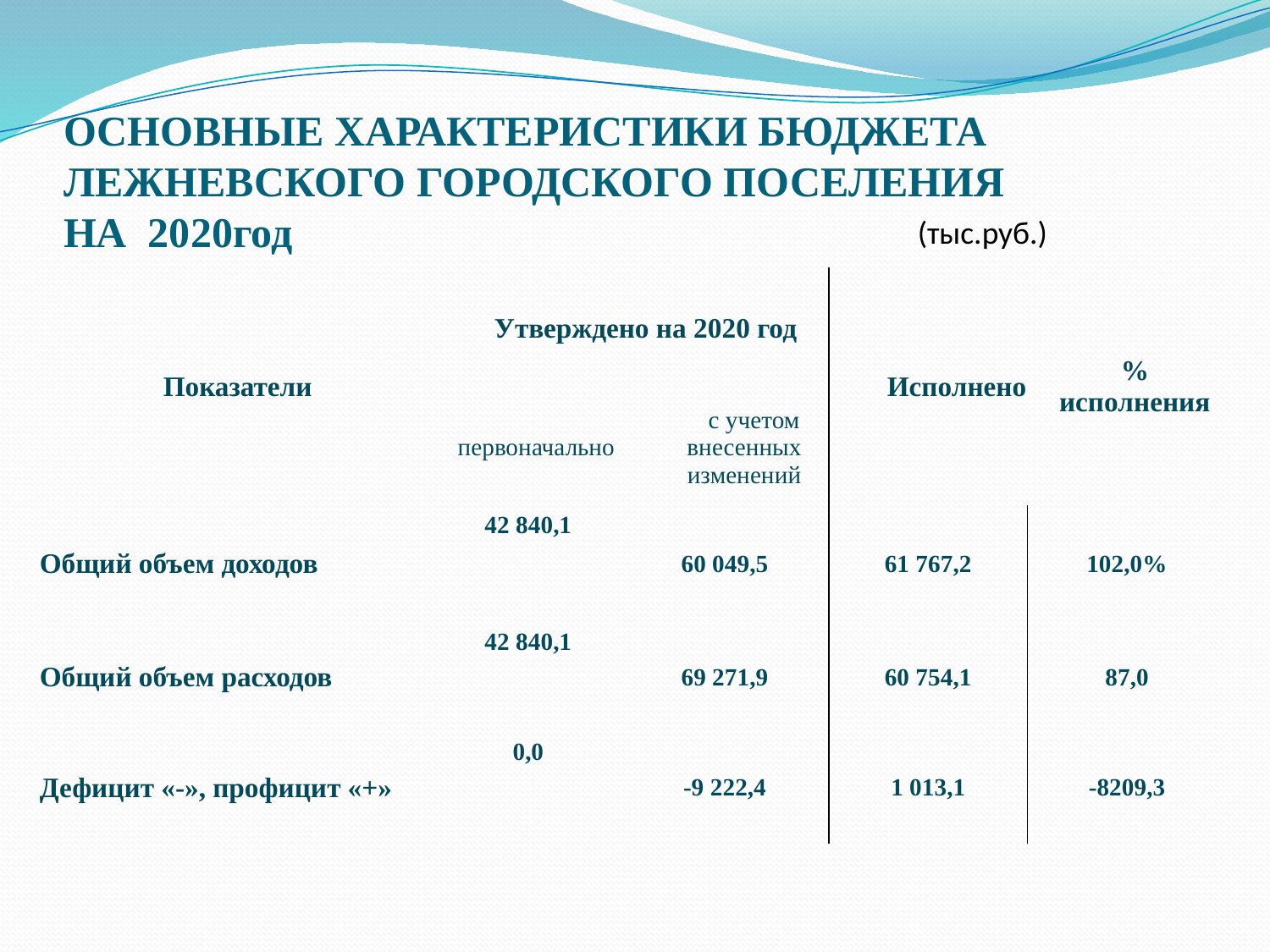

# ОСНОВНЫЕ ХАРАКТЕРИСТИКИ БЮДЖЕТА ЛЕЖНЕВСКОГО ГОРОДСКОГО ПОСЕЛЕНИЯ НА  2020год
(тыс.руб.)
| Показатели | Утверждено на 2020 год |  | Исполнено | % исполнения |
| --- | --- | --- | --- | --- |
|  | первоначально | с учетом внесенных изменений |  |  |
| Общий объем доходов | 42 840,1 | 60 049,5 | 61 767,2 | 102,0% |
| Общий объем расходов | 42 840,1 | 69 271,9 | 60 754,1 | 87,0 |
| Дефицит «-», профицит «+» | 0,0 | -9 222,4 | 1 013,1 | -8209,3 |